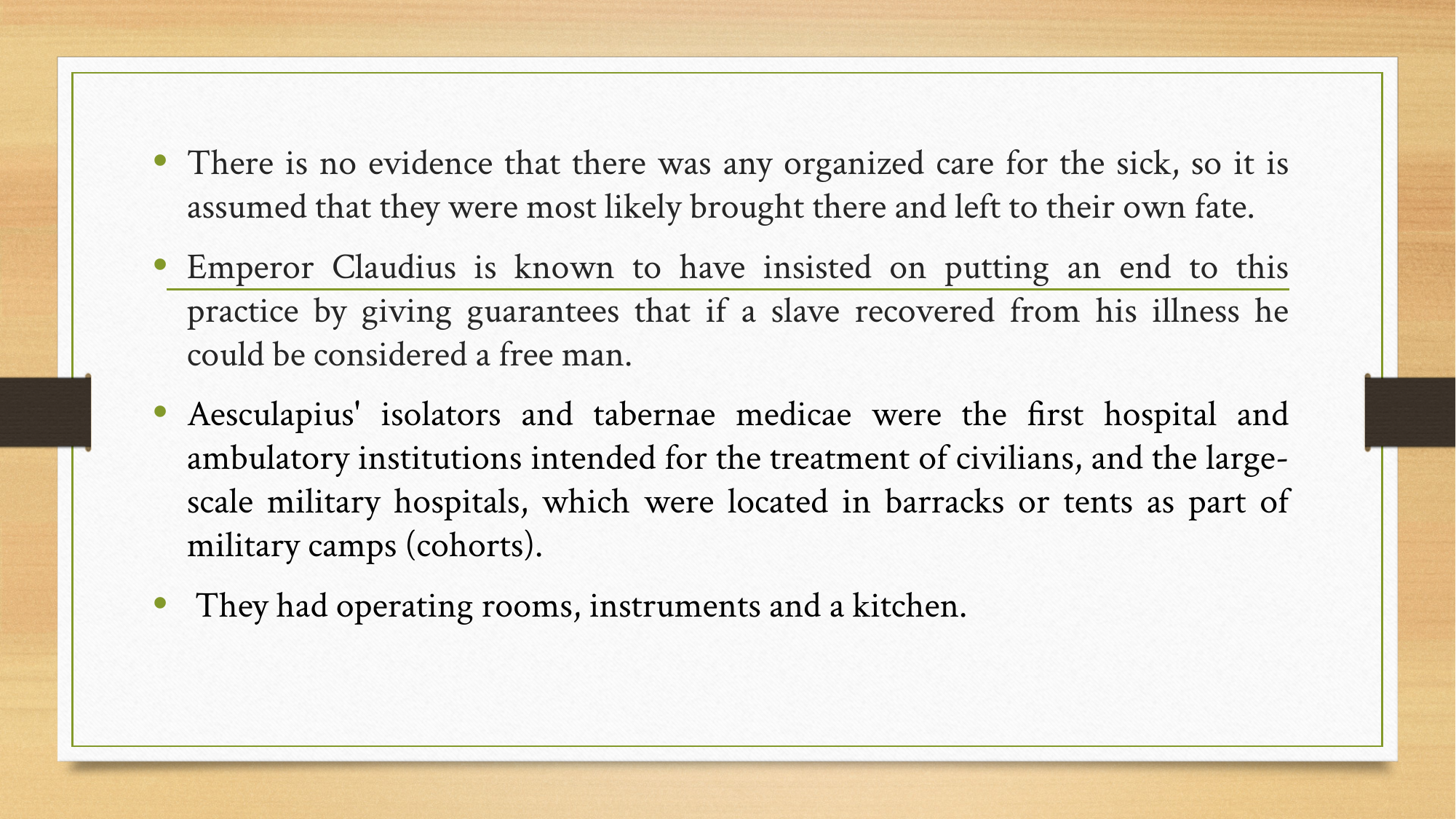

There is no evidence that there was any organized care for the sick, so it is assumed that they were most likely brought there and left to their own fate.
Emperor Claudius is known to have insisted on putting an end to this practice by giving guarantees that if a slave recovered from his illness he could be considered a free man.
Aesculapius' isolators and tabernae medicae were the first hospital and ambulatory institutions intended for the treatment of civilians, and the large-scale military hospitals, which were located in barracks or tents as part of military camps (cohorts).
 They had operating rooms, instruments and a kitchen.